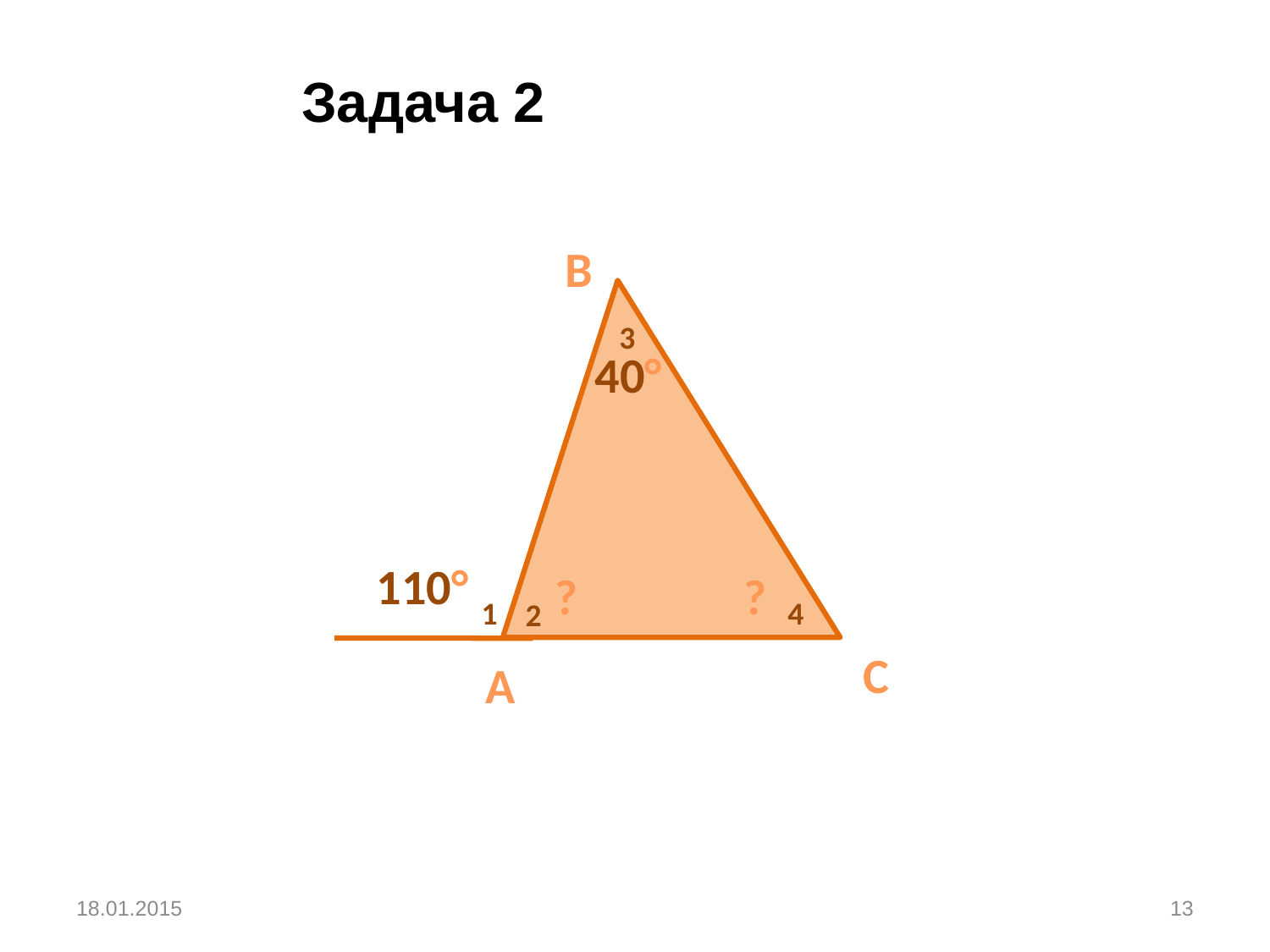

Задача 2

В

3
40°
110°
?
?
1
4
2
С
А
18.01.2015
13